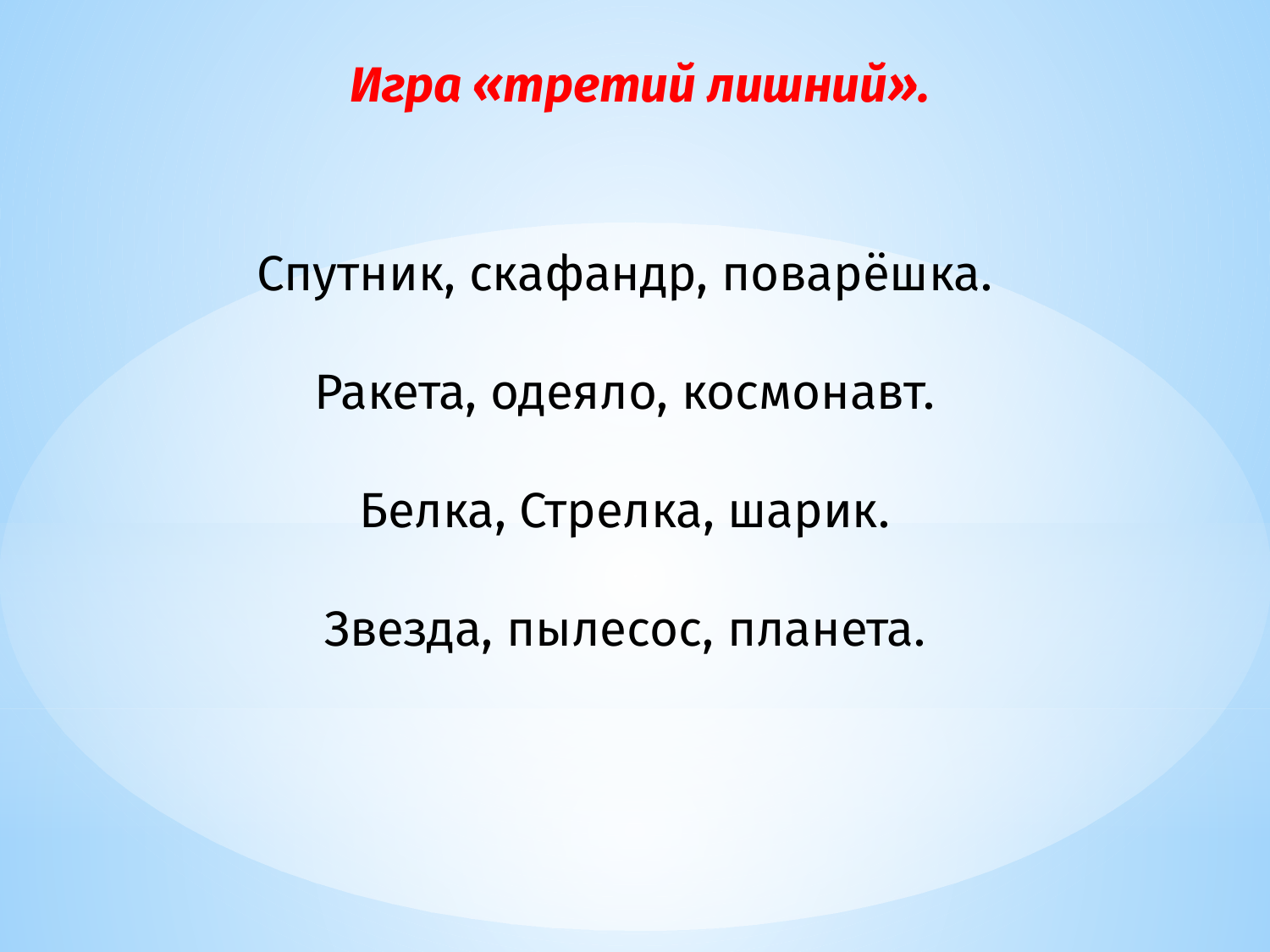

Игра «третий лишний».

Спутник, скафандр, поварёшка.

Ракета, одеяло, космонавт.

Белка, Стрелка, шарик.

Звезда, пылесос, планета.